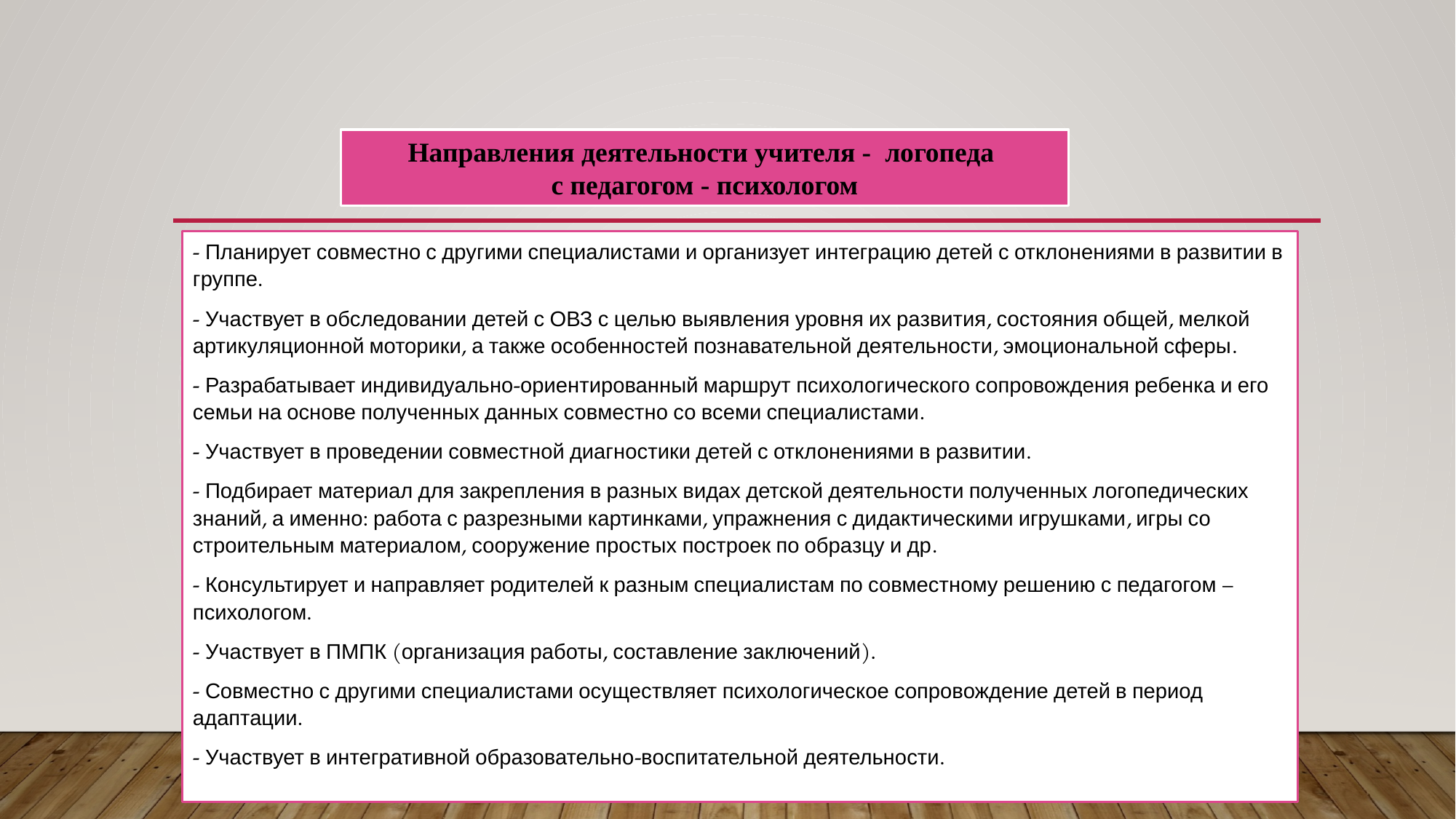

Направления деятельности учителя -  логопеда
с педагогом - психологом
- Планирует совместно с другими специалистами и организует интеграцию детей с отклонениями в развитии в группе.
- Участвует в обследовании детей с ОВЗ с целью выявления уровня их развития, состояния общей, мелкой артикуляционной моторики, а также особенностей познавательной деятельности, эмоциональной сферы.
- Разрабатывает индивидуально-ориентированный маршрут психологического сопровождения ребенка и его семьи на основе полученных данных совместно со всеми специалистами.
- Участвует в проведении совместной диагностики детей с отклонениями в развитии.
- Подбирает материал для закрепления в разных видах детской деятельности полученных логопедических знаний, а именно: работа с разрезными картинками, упражнения с дидактическими игрушками, игры со строительным материалом, сооружение простых построек по образцу и др.
- Консультирует и направляет родителей к разным специалистам по совместному решению с педагогом – психологом.
- Участвует в ПМПК (организация работы, составление заключений).
- Совместно с другими специалистами осуществляет психологическое сопровождение детей в период адаптации.
- Участвует в интегративной образовательно-воспитательной деятельности.